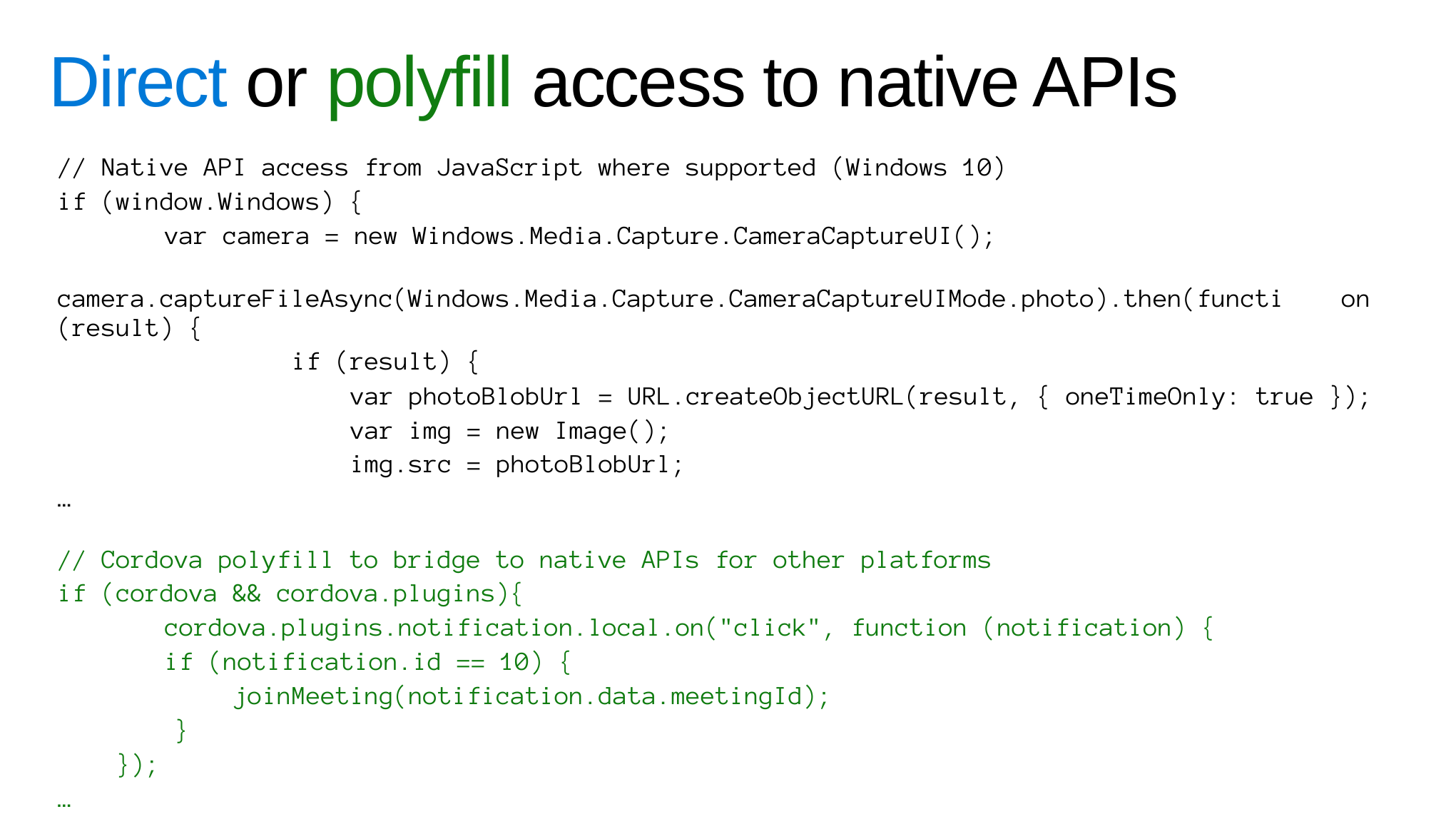

# Direct or polyfill access to native APIs
// Native API access from JavaScript where supported (Windows 10)
if (window.Windows) {
	var camera = new Windows.Media.Capture.CameraCaptureUI();
            	camera.captureFileAsync(Windows.Media.Capture.CameraCaptureUIMode.photo).then(functi	on (result) {
                if (result) {
                    var photoBlobUrl = URL.createObjectURL(result, { oneTimeOnly: true });
                    var img = new Image();
                    img.src = photoBlobUrl;
…
// Cordova polyfill to bridge to native APIs for other platforms
if (cordova && cordova.plugins){
	cordova.plugins.notification.local.on("click", function (notification) {
	if (notification.id == 10) {
            joinMeeting(notification.data.meetingId);
        }
    });
…